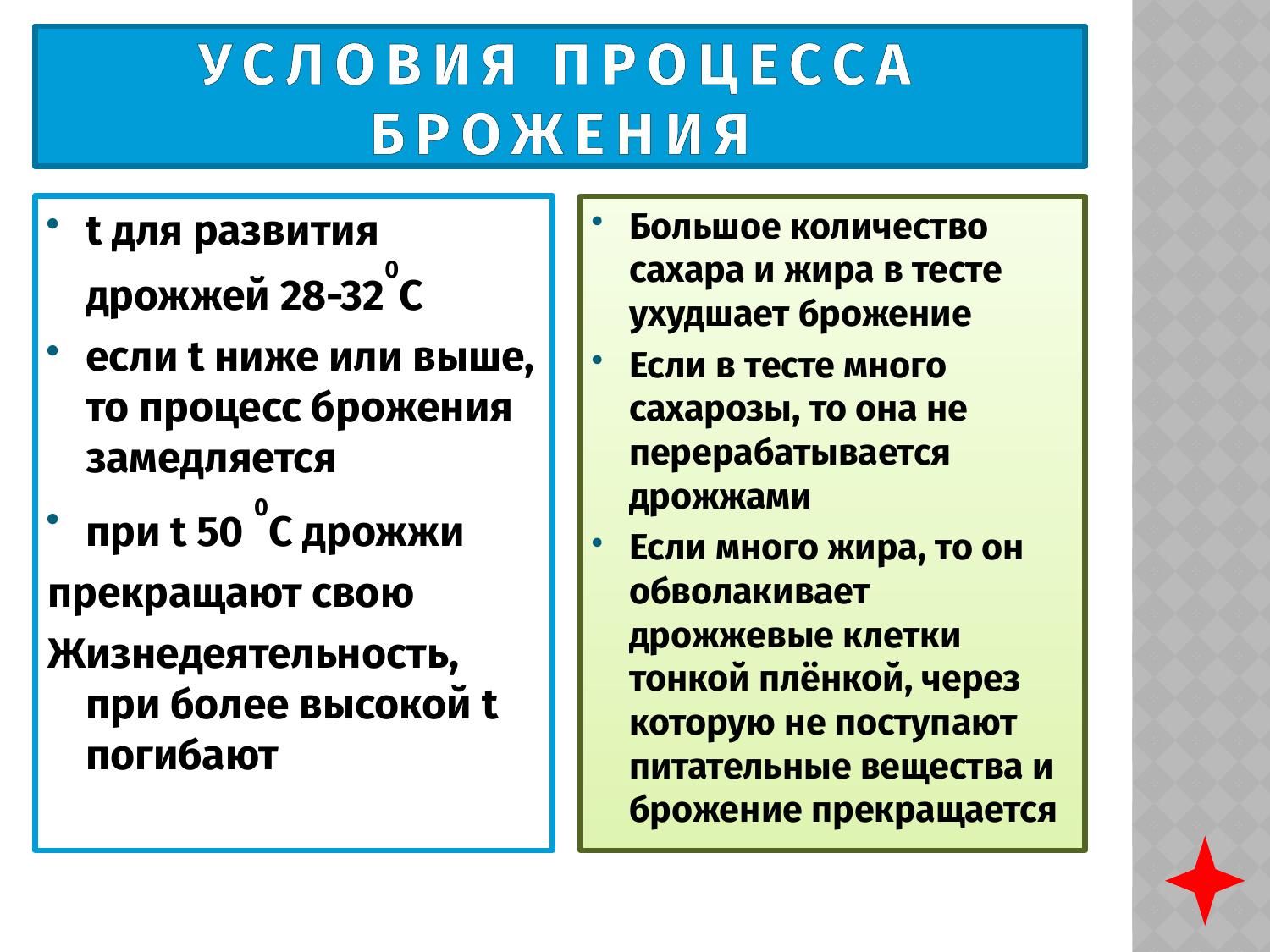

# УСЛОВИЯ ПРОЦЕССА БРОЖЕНИЯ
t для развития дрожжей 28-320С
если t ниже или выше, то процесс брожения замедляется
при t 50 0С дрожжи
прекращают свою
Жизнедеятельность, при более высокой t погибают
Большое количество сахара и жира в тесте ухудшает брожение
Если в тесте много сахарозы, то она не перерабатывается дрожжами
Если много жира, то он обволакивает дрожжевые клетки тонкой плёнкой, через которую не поступают питательные вещества и брожение прекращается